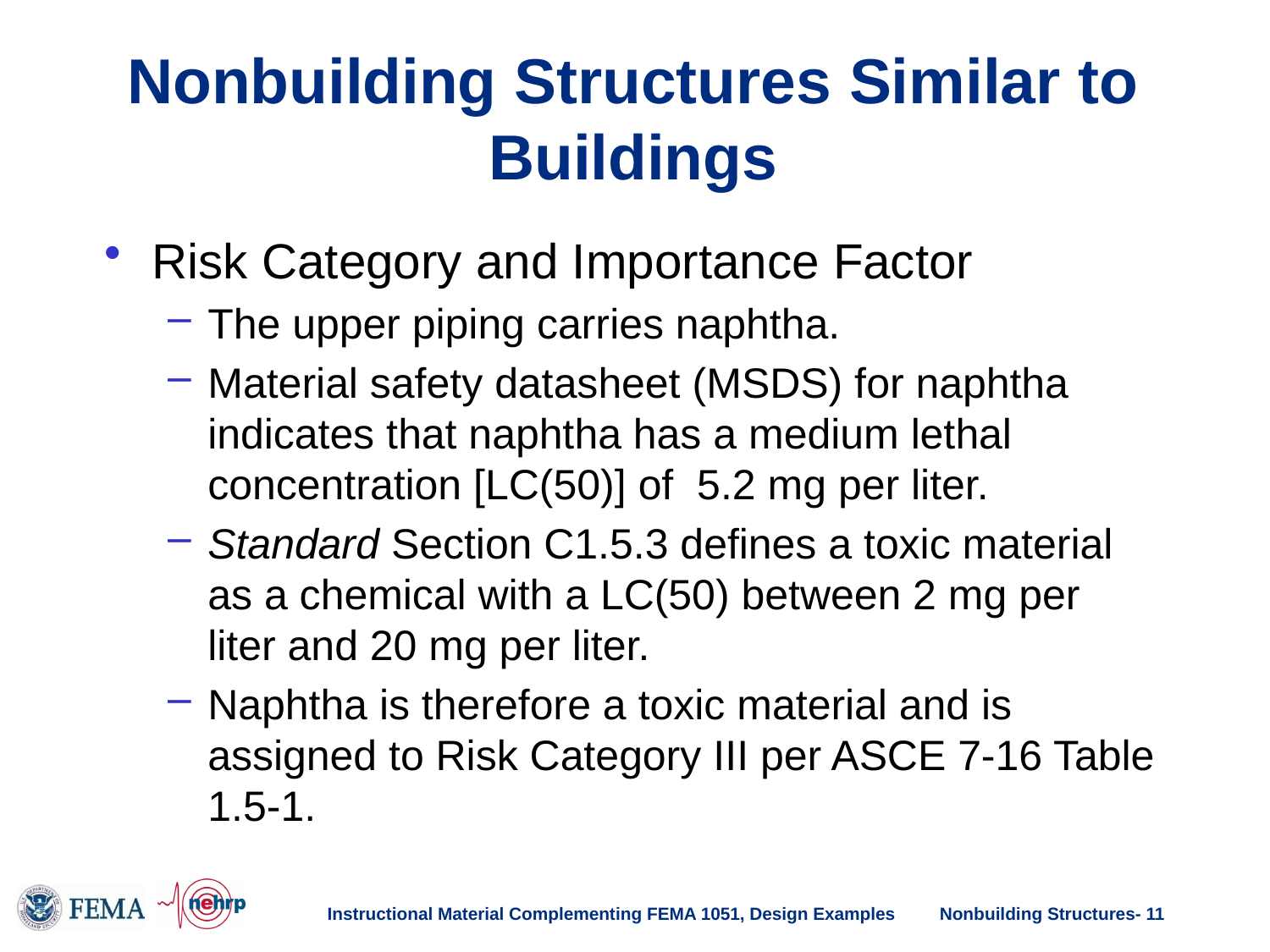

# Nonbuilding Structures Similar to Buildings
Risk Category and Importance Factor
The upper piping carries naphtha.
Material safety datasheet (MSDS) for naphtha indicates that naphtha has a medium lethal concentration [LC(50)] of  5.2 mg per liter.
Standard Section C1.5.3 defines a toxic material as a chemical with a LC(50) between 2 mg per liter and 20 mg per liter.
Naphtha is therefore a toxic material and is assigned to Risk Category III per ASCE 7-16 Table 1.5-1.
Instructional Material Complementing FEMA 1051, Design Examples
Nonbuilding Structures- 11